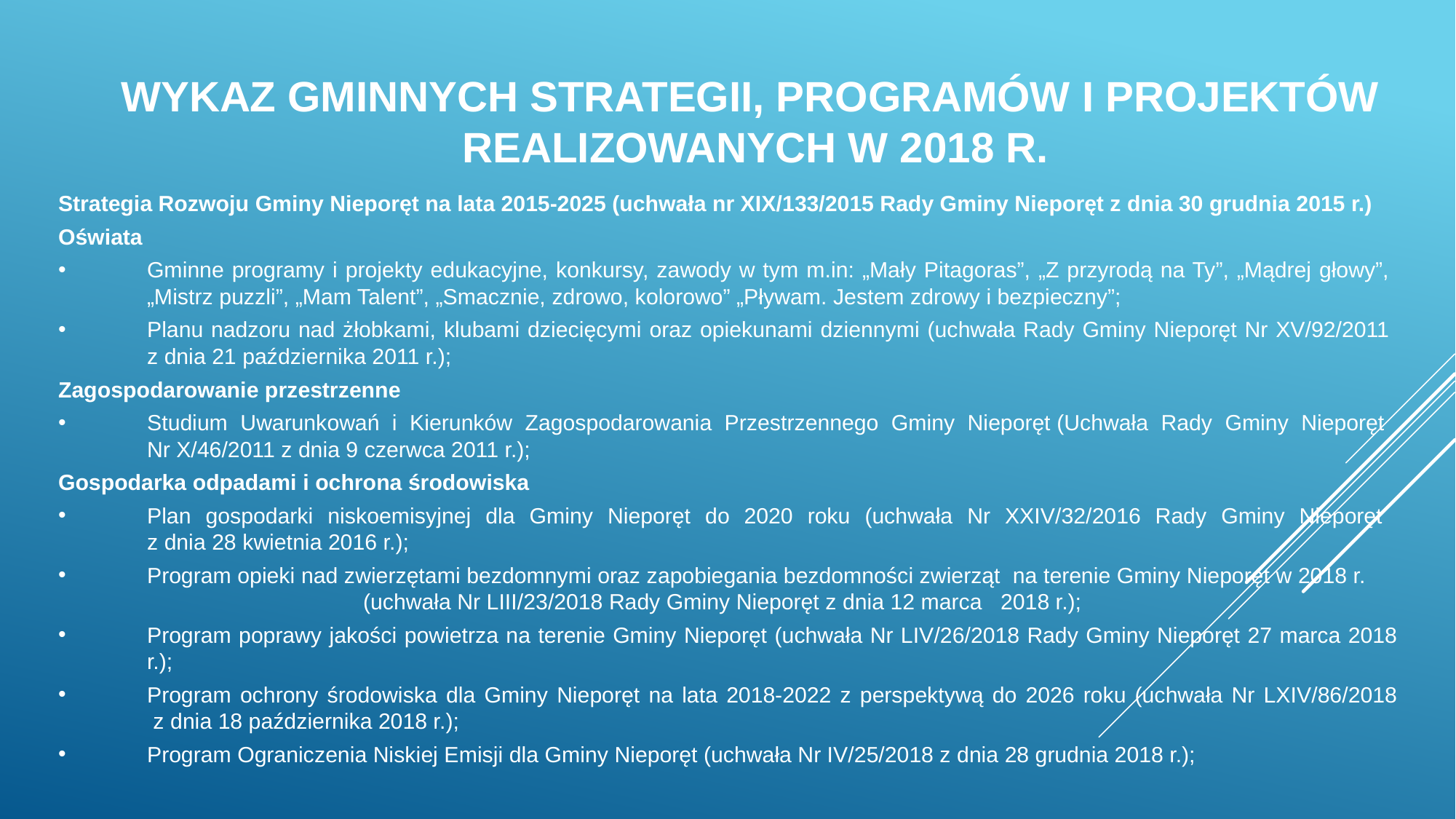

# WYKAZ GMINNYCH STRATEGII, PROGRAMÓW I PROJEKTÓW REALIZOWANYCH W 2018 R.
Strategia Rozwoju Gminy Nieporęt na lata 2015-2025 (uchwała nr XIX/133/2015 Rady Gminy Nieporęt z dnia 30 grudnia 2015 r.)
Oświata
Gminne programy i projekty edukacyjne, konkursy, zawody w tym m.in: „Mały Pitagoras”, „Z przyrodą na Ty”, „Mądrej głowy”,
„Mistrz puzzli”, „Mam Talent”, „Smacznie, zdrowo, kolorowo” „Pływam. Jestem zdrowy i bezpieczny”;
Planu nadzoru nad żłobkami, klubami dziecięcymi oraz opiekunami dziennymi (uchwała Rady Gminy Nieporęt Nr XV/92/2011
z dnia 21 października 2011 r.);
Zagospodarowanie przestrzenne
Studium Uwarunkowań i Kierunków Zagospodarowania Przestrzennego Gminy Nieporęt (Uchwała Rady Gminy Nieporęt
Nr X/46/2011 z dnia 9 czerwca 2011 r.);
Gospodarka odpadami i ochrona środowiska
Plan gospodarki niskoemisyjnej dla Gminy Nieporęt do 2020 roku (uchwała Nr XXIV/32/2016 Rady Gminy Nieporęt
z dnia 28 kwietnia 2016 r.);
Program opieki nad zwierzętami bezdomnymi oraz zapobiegania bezdomności zwierząt  na terenie Gminy Nieporęt w 2018 r.                                         (uchwała Nr LIII/23/2018 Rady Gminy Nieporęt z dnia 12 marca   2018 r.);
Program poprawy jakości powietrza na terenie Gminy Nieporęt (uchwała Nr LIV/26/2018 Rady Gminy Nieporęt 27 marca 2018 r.);
Program ochrony środowiska dla Gminy Nieporęt na lata 2018-2022 z perspektywą do 2026 roku (uchwała Nr LXIV/86/2018
 z dnia 18 października 2018 r.);
Program Ograniczenia Niskiej Emisji dla Gminy Nieporęt (uchwała Nr IV/25/2018 z dnia 28 grudnia 2018 r.);